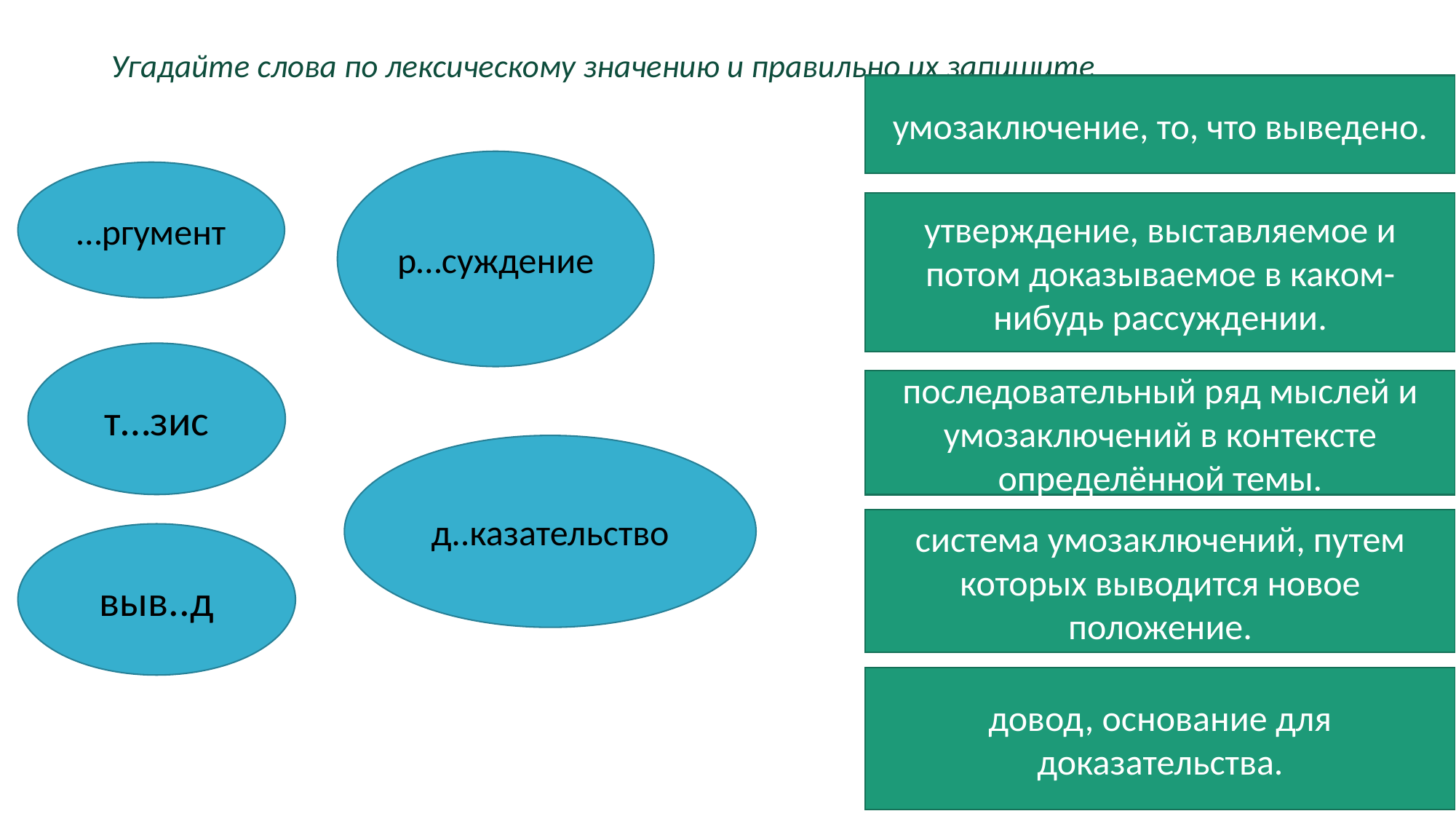

# Угадайте слова по лексическому значению и правильно их запишите
умозаключение, то, что выведено.
р…суждение
…ргумент
утверждение, выставляемое и потом доказываемое в каком-нибудь рассуждении.
т…зис
последовательный ряд мыслей и умозаключений в контексте определённой темы.
д..казательство
система умозаключений, путем которых выводится новое положение.
выв..д
довод, основание для доказательства.